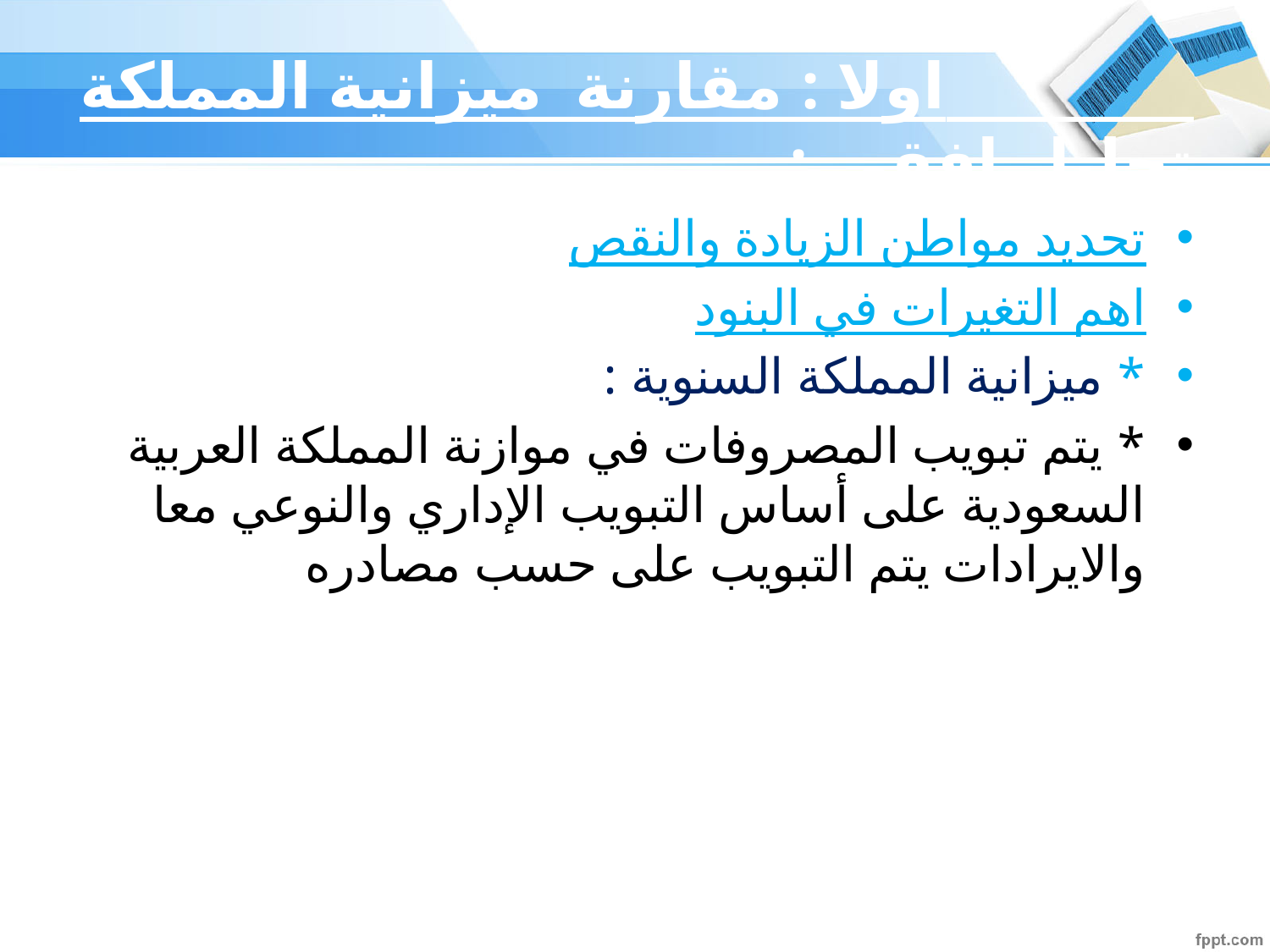

# اولا : مقارنة  ميزانية المملكة تحليل افقي :
تحديد مواطن الزيادة والنقص
اهم التغيرات في البنود
* ميزانية المملكة السنوية :
* يتم تبويب المصروفات في موازنة المملكة العربية السعودية على أساس التبويب الإداري والنوعي معا والايرادات يتم التبويب على حسب مصادره